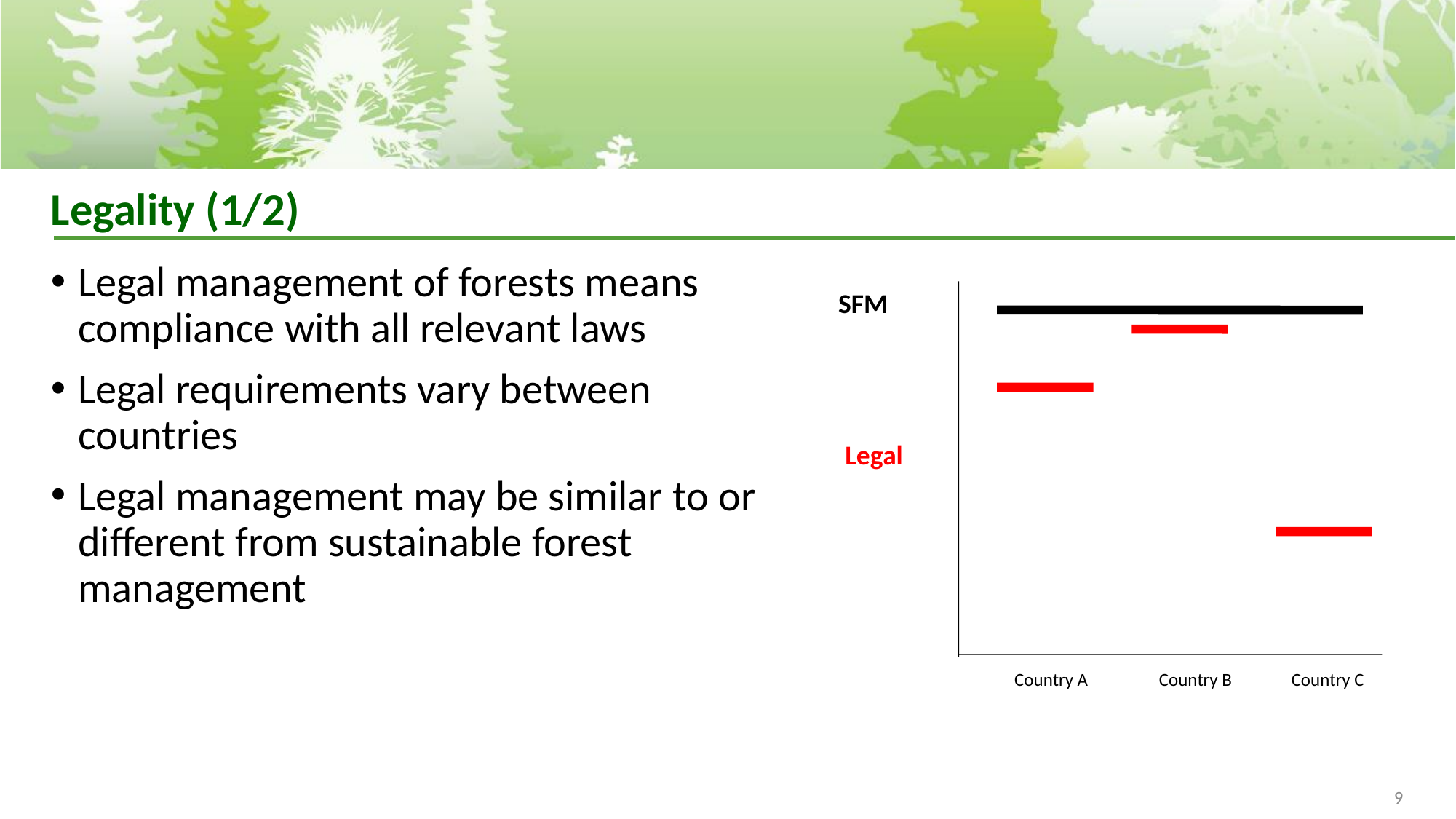

# Legality (1/2)
Legal management of forests means compliance with all relevant laws
Legal requirements vary between countries
Legal management may be similar to or different from sustainable forest management
SFM

Legal

Country A
Country B
Country C
9